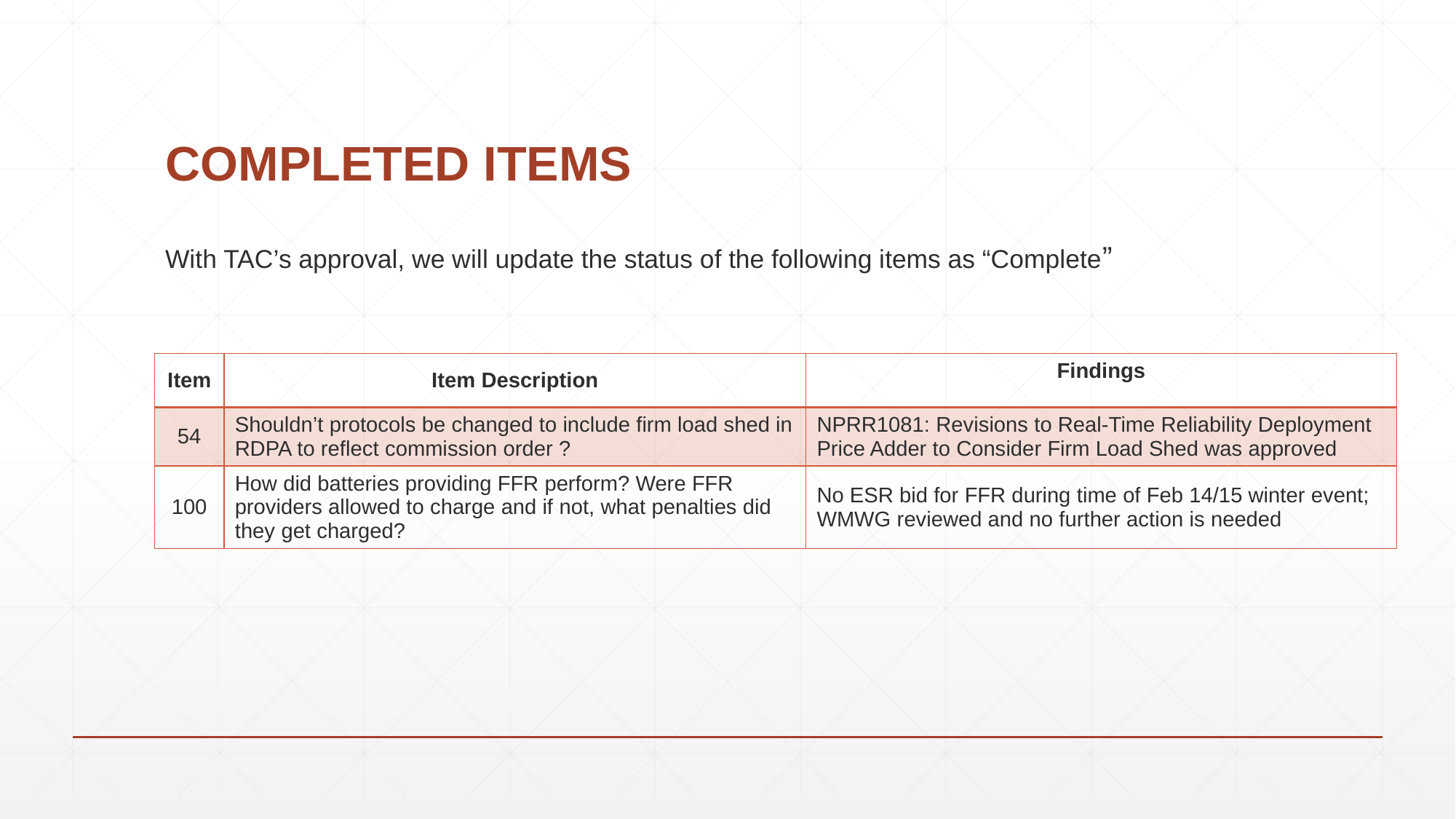

# COMPLETED ITEMS
With TAC’s approval, we will update the status of the following items as “Complete”
| Item | Item Description | Findings |
| --- | --- | --- |
| 54 | Shouldn’t protocols be changed to include firm load shed in RDPA to reflect commission order ? | NPRR1081: Revisions to Real-Time Reliability Deployment Price Adder to Consider Firm Load Shed was approved |
| 100 | How did batteries providing FFR perform? Were FFR providers allowed to charge and if not, what penalties did they get charged? | No ESR bid for FFR during time of Feb 14/15 winter event; WMWG reviewed and no further action is needed |